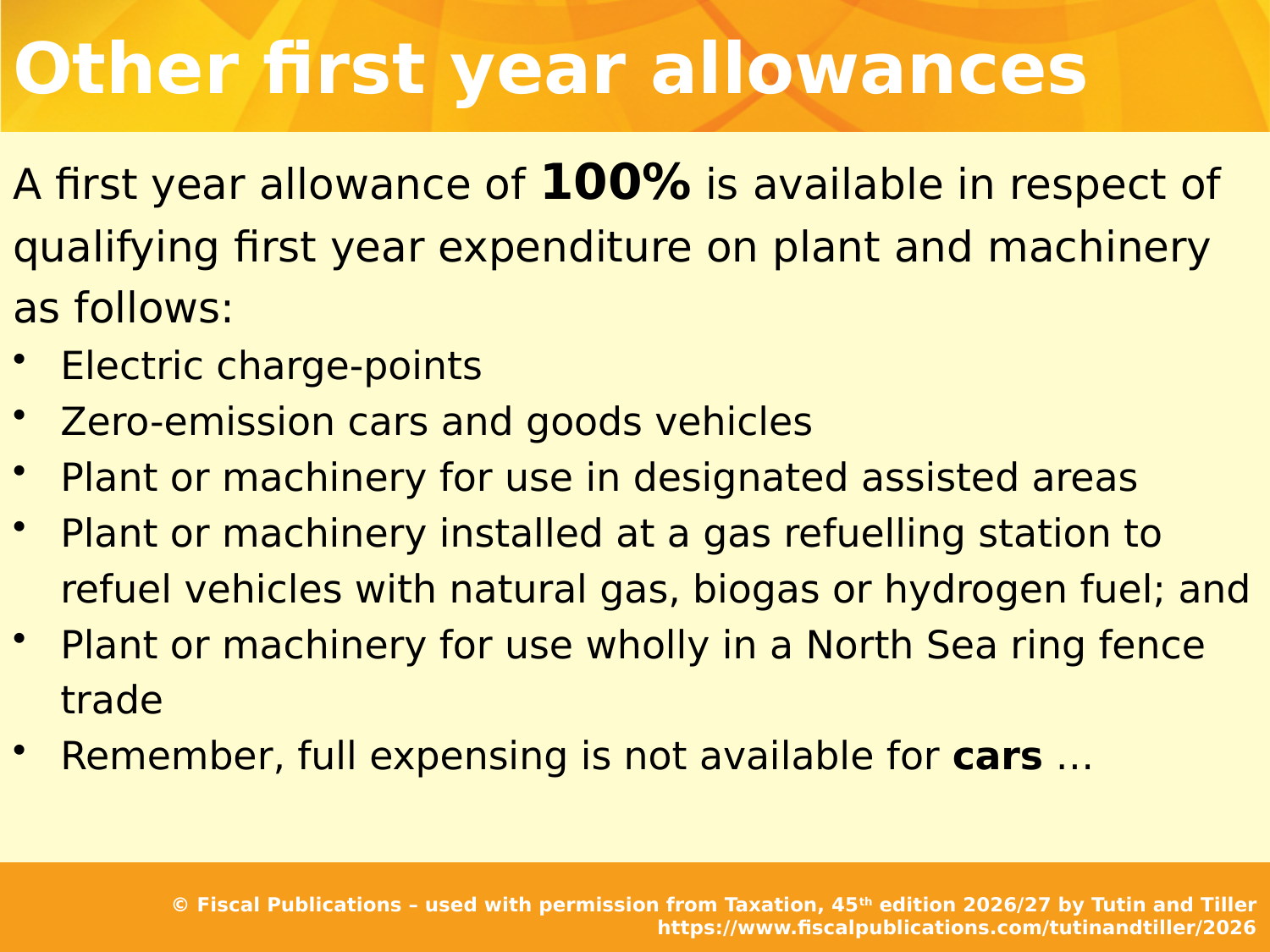

# Other first year allowances
A first year allowance of 100% is available in respect of qualifying first year expenditure on plant and machinery as follows:
Electric charge-points
Zero-emission cars and goods vehicles
Plant or machinery for use in designated assisted areas
Plant or machinery installed at a gas refuelling station to refuel vehicles with natural gas, biogas or hydrogen fuel; and
Plant or machinery for use wholly in a North Sea ring fence trade
Remember, full expensing is not available for cars …